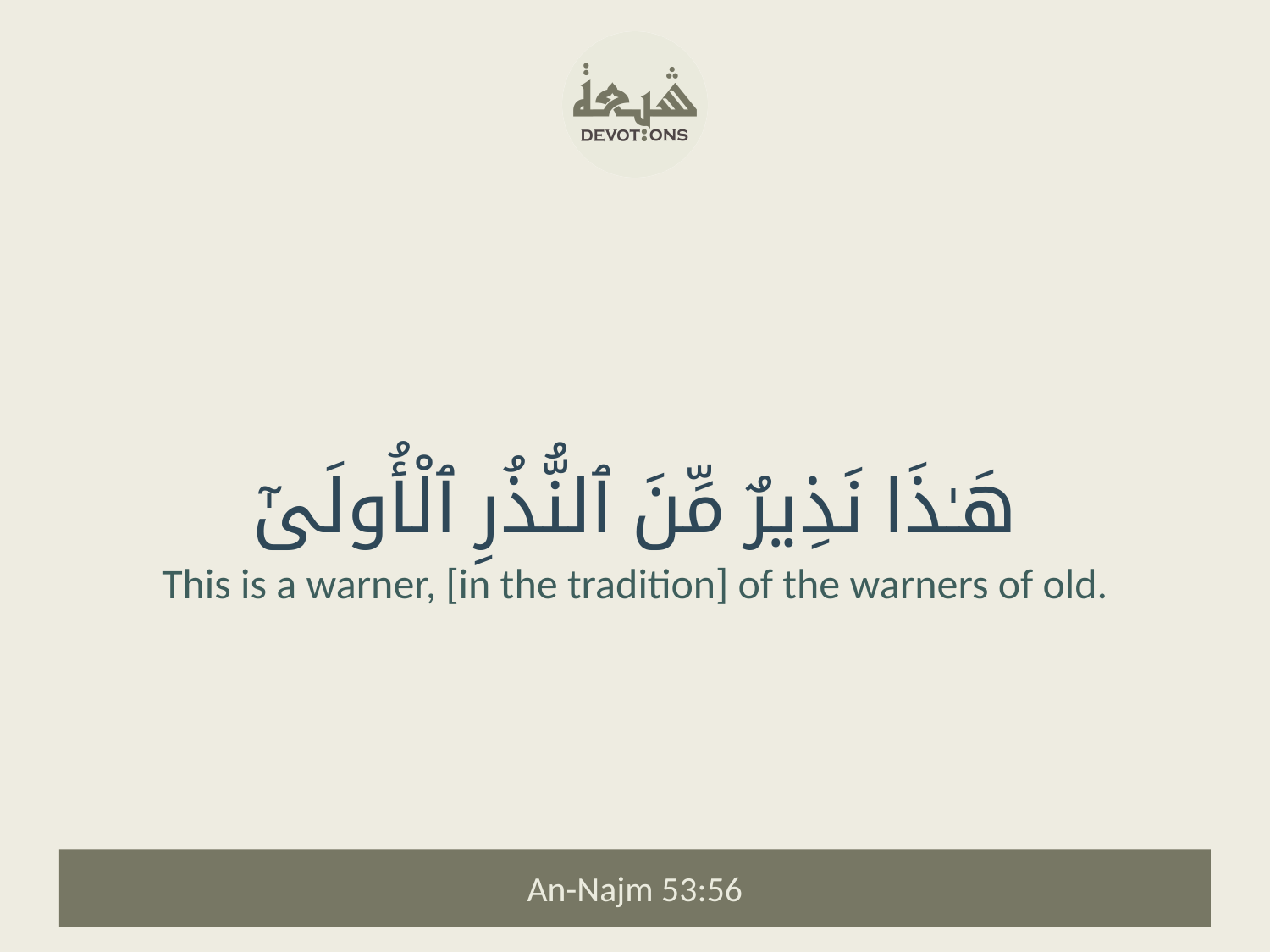

هَـٰذَا نَذِيرٌ مِّنَ ٱلنُّذُرِ ٱلْأُولَىٰٓ
This is a warner, [in the tradition] of the warners of old.
An-Najm 53:56